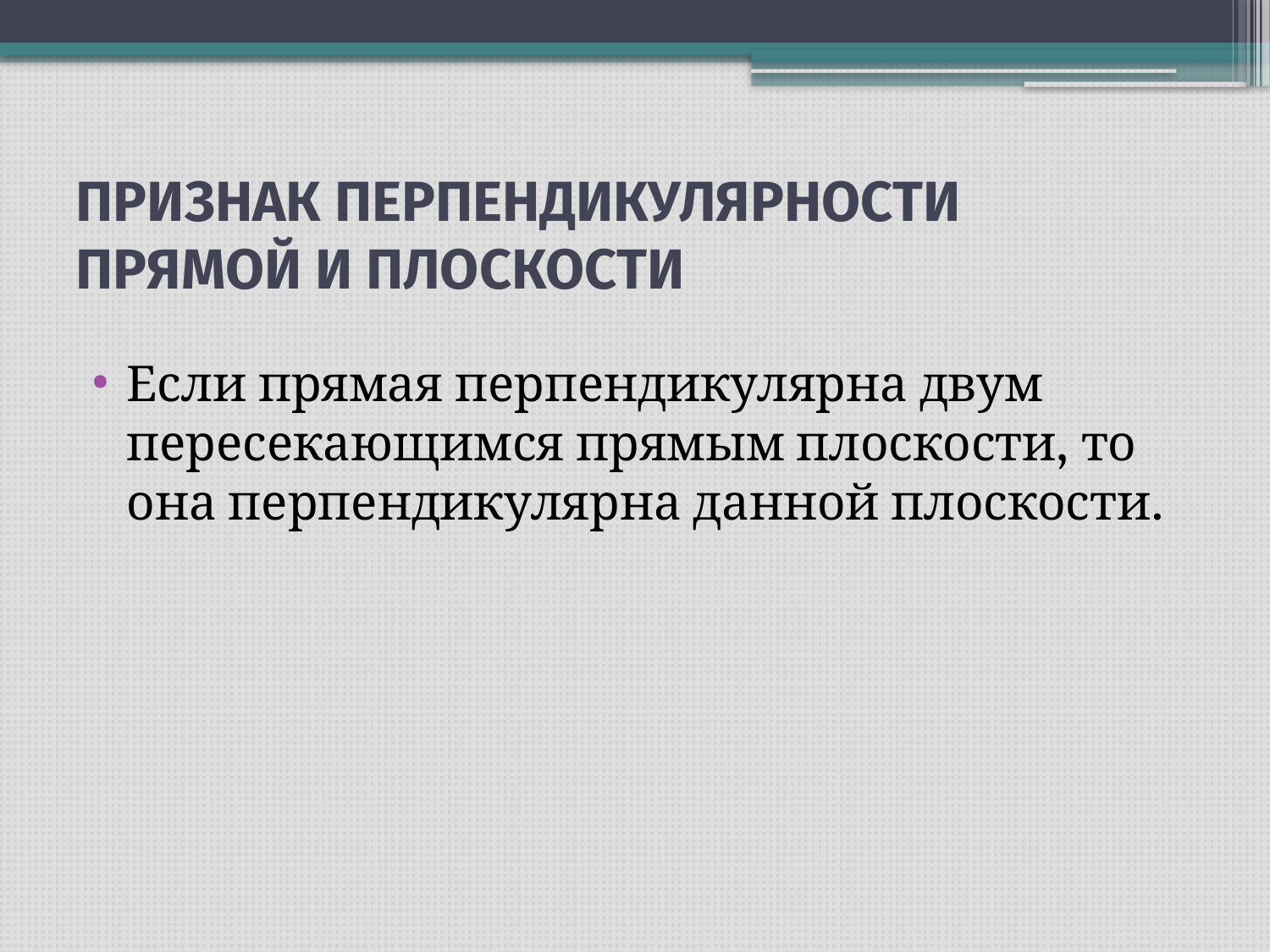

# ПРИЗНАК ПЕРПЕНДИКУЛЯРНОСТИ ПРЯМОЙ И ПЛОСКОСТИ
Если прямая перпендикулярна двум пересекающимся прямым плоскости, то она перпендикулярна данной плоскости.